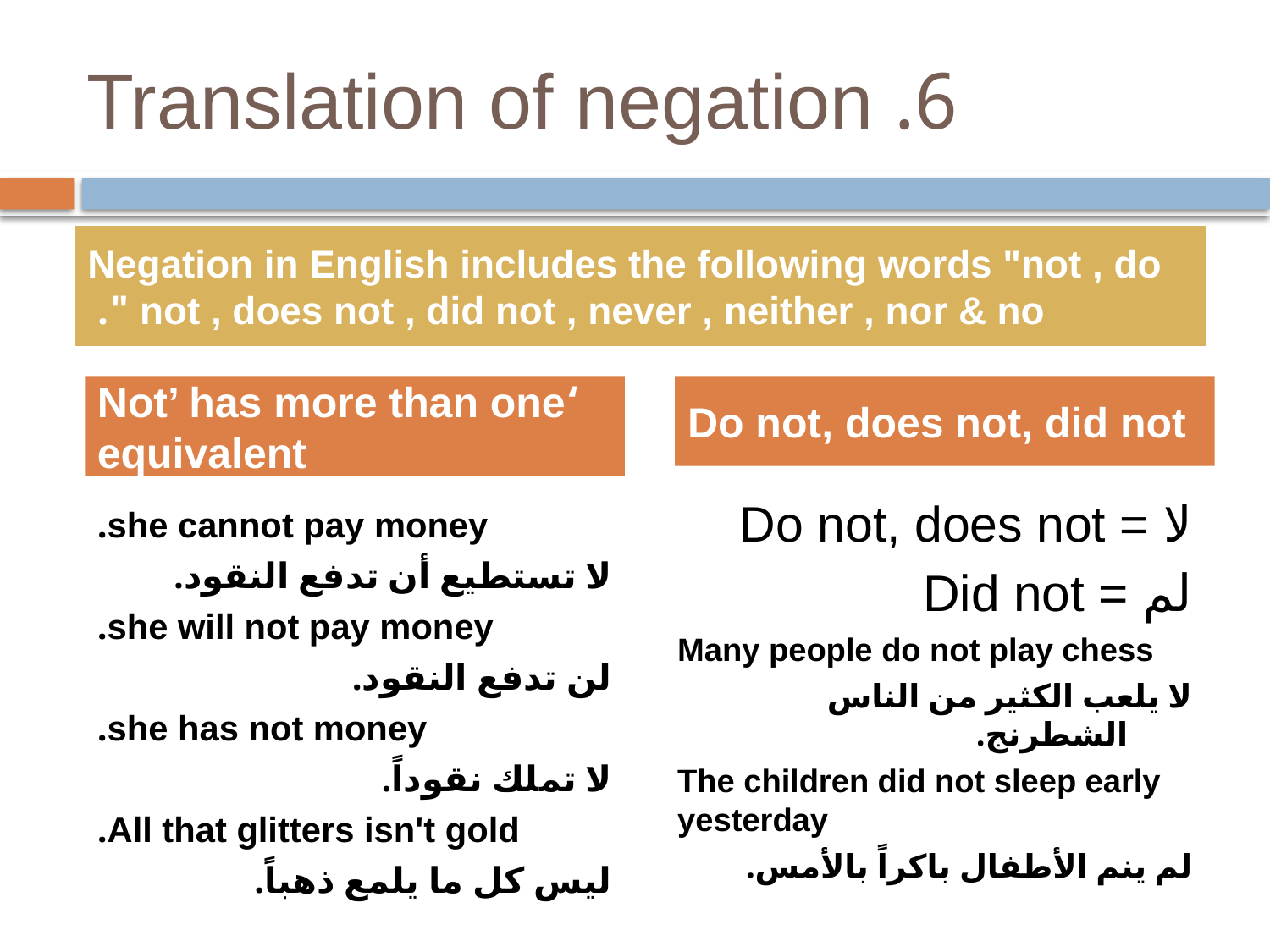

# 6. Translation of negation
Negation in English includes the following words "not , do not , does not , did not , never , neither , nor & no ".
‘Not’ has more than one equivalent
Do not, does not, did not
Do not, does not = لا
Did not = لم
Many people do not play chess
لا يلعب الكثير من الناس الشطرنج.
The children did not sleep early yesterday
لم ينم الأطفال باكراً بالأمس.

she cannot pay money.
لا تستطيع أن تدفع النقود.
she will not pay money.
لن تدفع النقود.
she has not money.
لا تملك نقوداً.
All that glitters isn't gold.
ليس كل ما يلمع ذهباً.